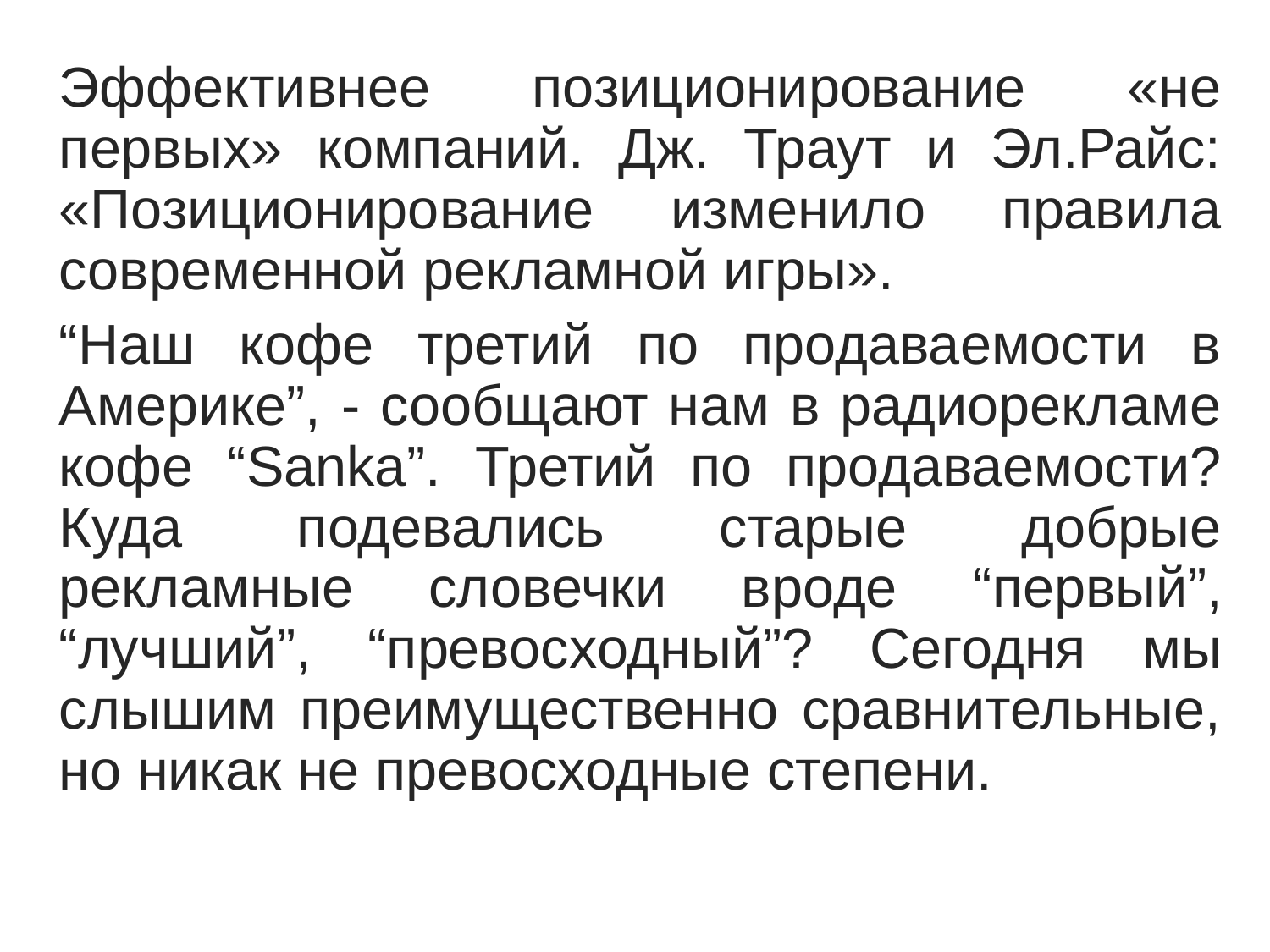

Эффективнее позиционирование «не первых» компаний. Дж. Траут и Эл.Райс: «Позиционирование изменило правила современной рекламной игры».
“Наш кофе третий по продаваемости в Америке”, - сообщают нам в радиорекламе кофе “Sanka”. Третий по продаваемости? Куда подевались старые добрые рекламные словечки вроде “первый”, “лучший”, “превосходный”? Сегодня мы слышим преимущественно сравнительные, но никак не превосходные степени.